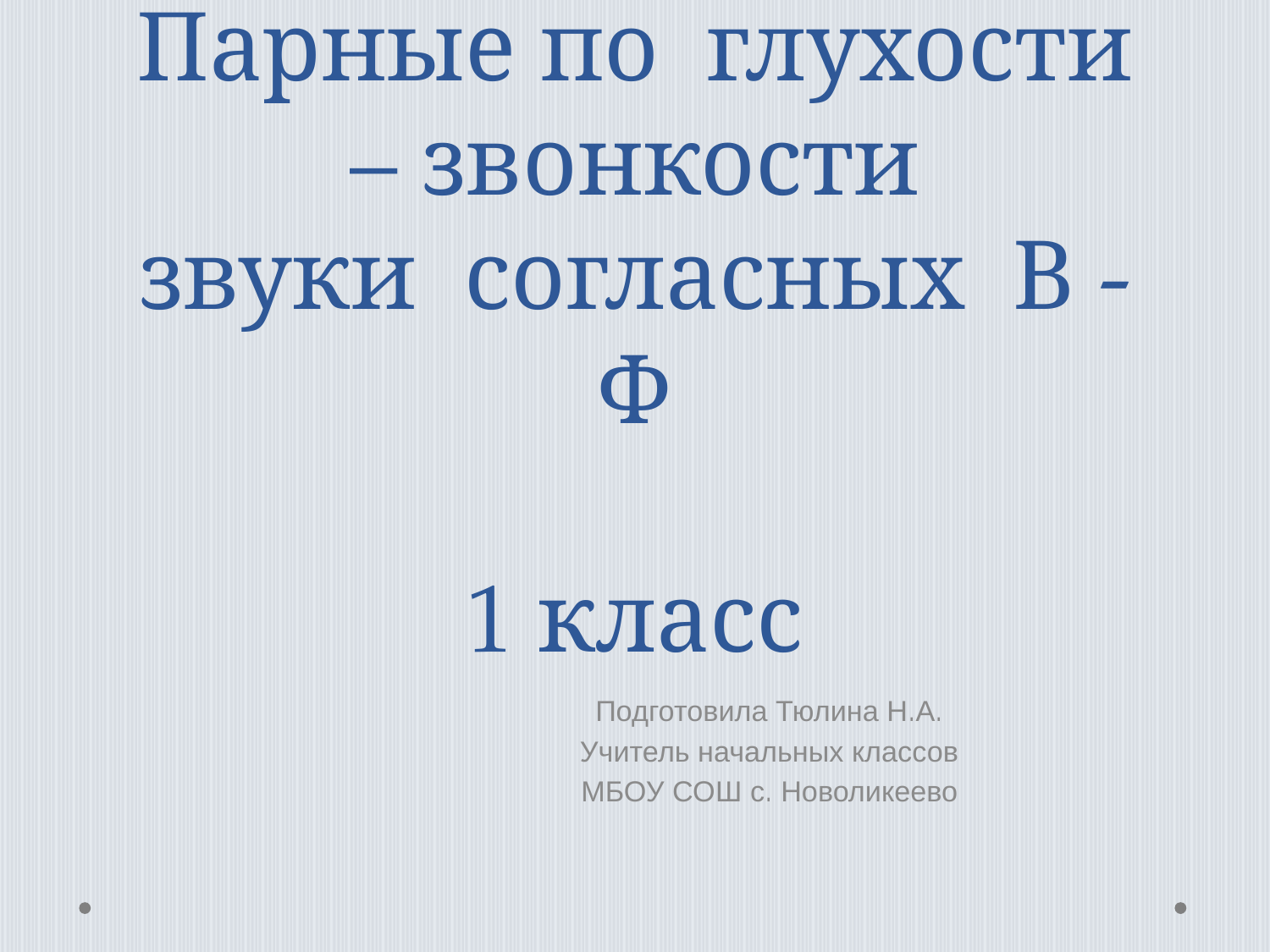

# Парные по  глухости – звонкости звуки  согласных  В - Ф 1 класс
Подготовила Тюлина Н.А.
Учитель начальных классов
МБОУ СОШ с. Новоликеево